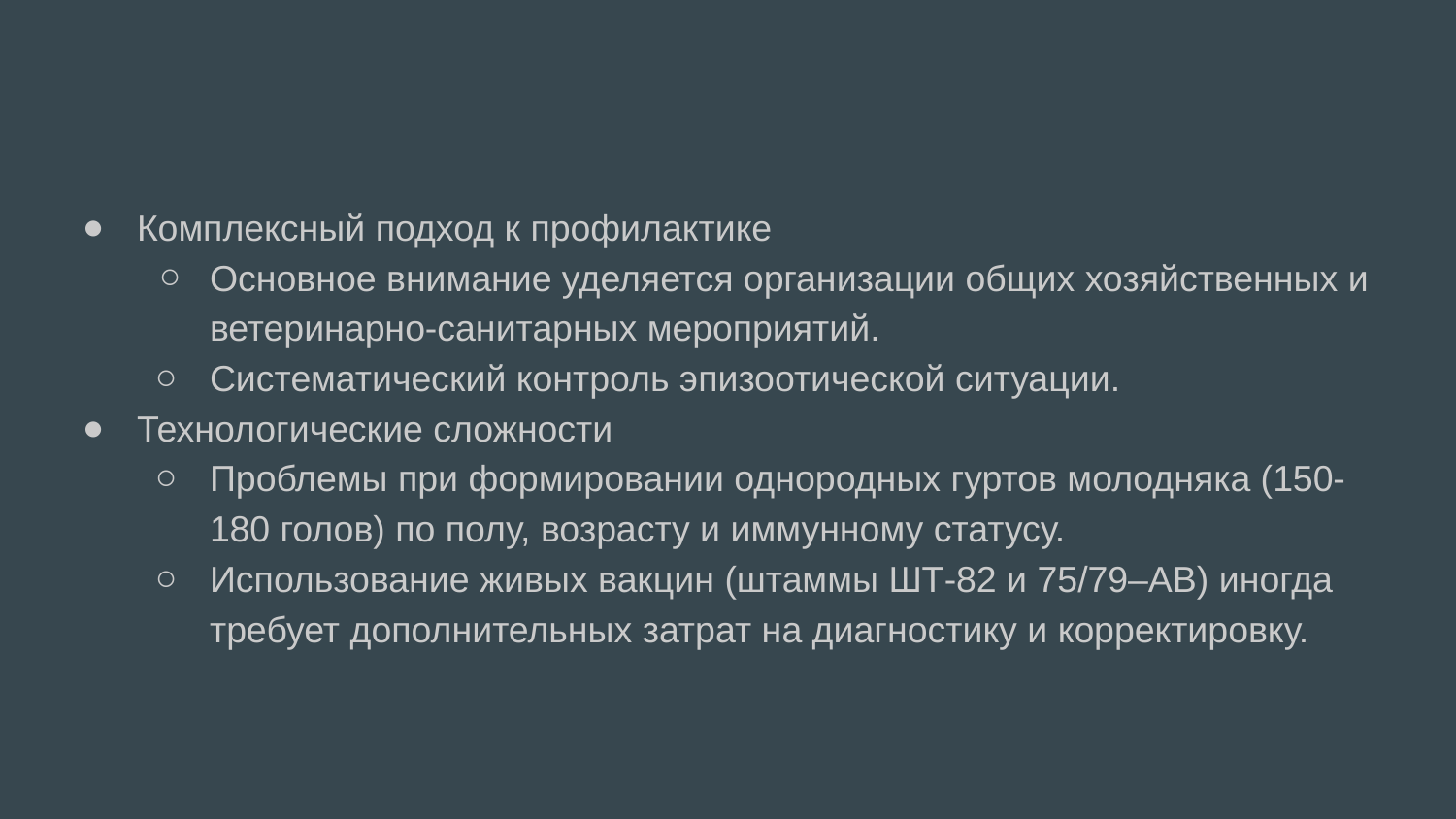

Комплексный подход к профилактике
Основное внимание уделяется организации общих хозяйственных и ветеринарно-санитарных мероприятий.
Систематический контроль эпизоотической ситуации.
Технологические сложности
Проблемы при формировании однородных гуртов молодняка (150-180 голов) по полу, возрасту и иммунному статусу.
Использование живых вакцин (штаммы ШТ-82 и 75/79–АВ) иногда требует дополнительных затрат на диагностику и корректировку.